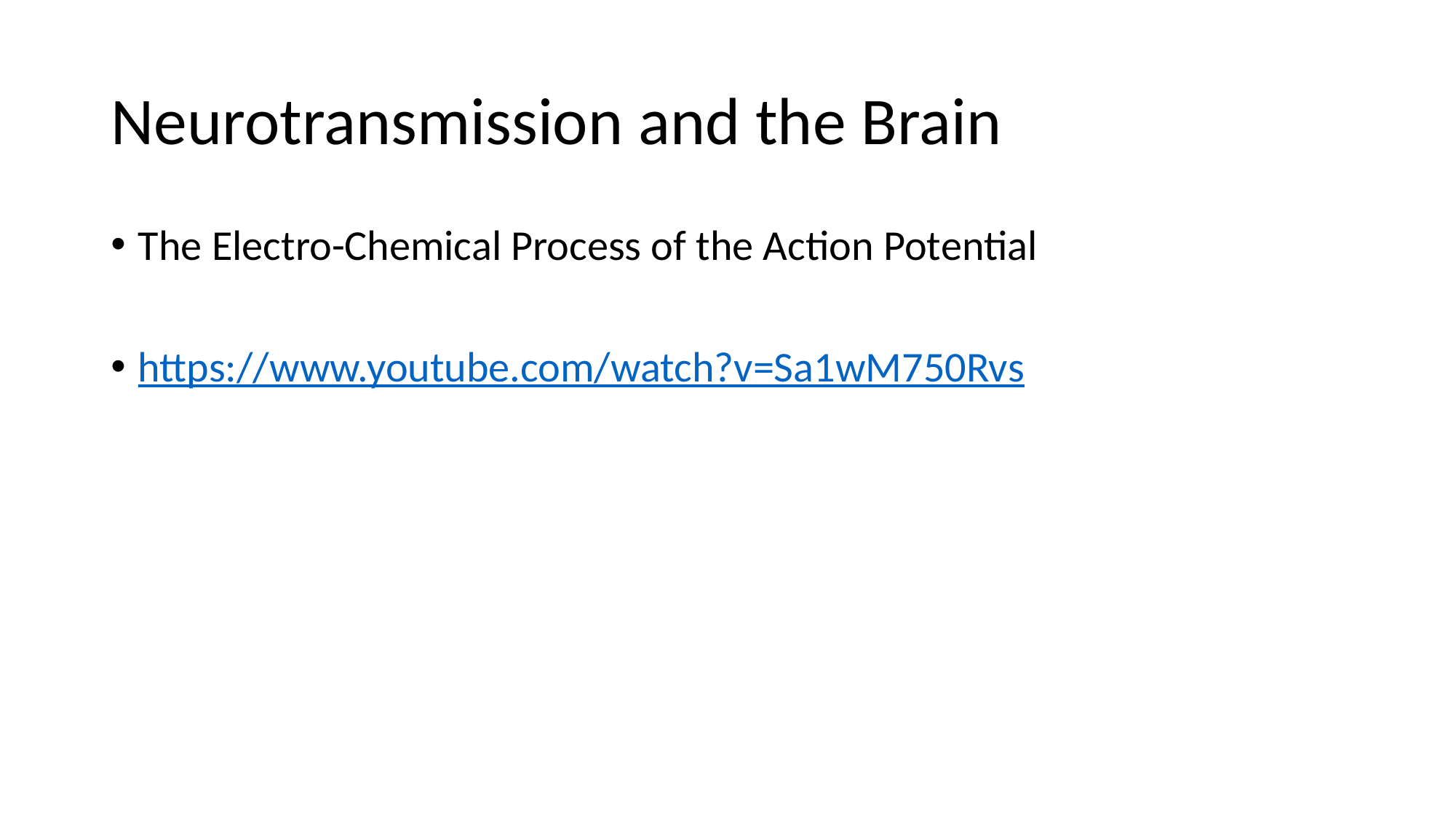

# Neurotransmission and the Brain
The Electro-Chemical Process of the Action Potential

https://www.youtube.com/watch?v=Sa1wM750Rvs